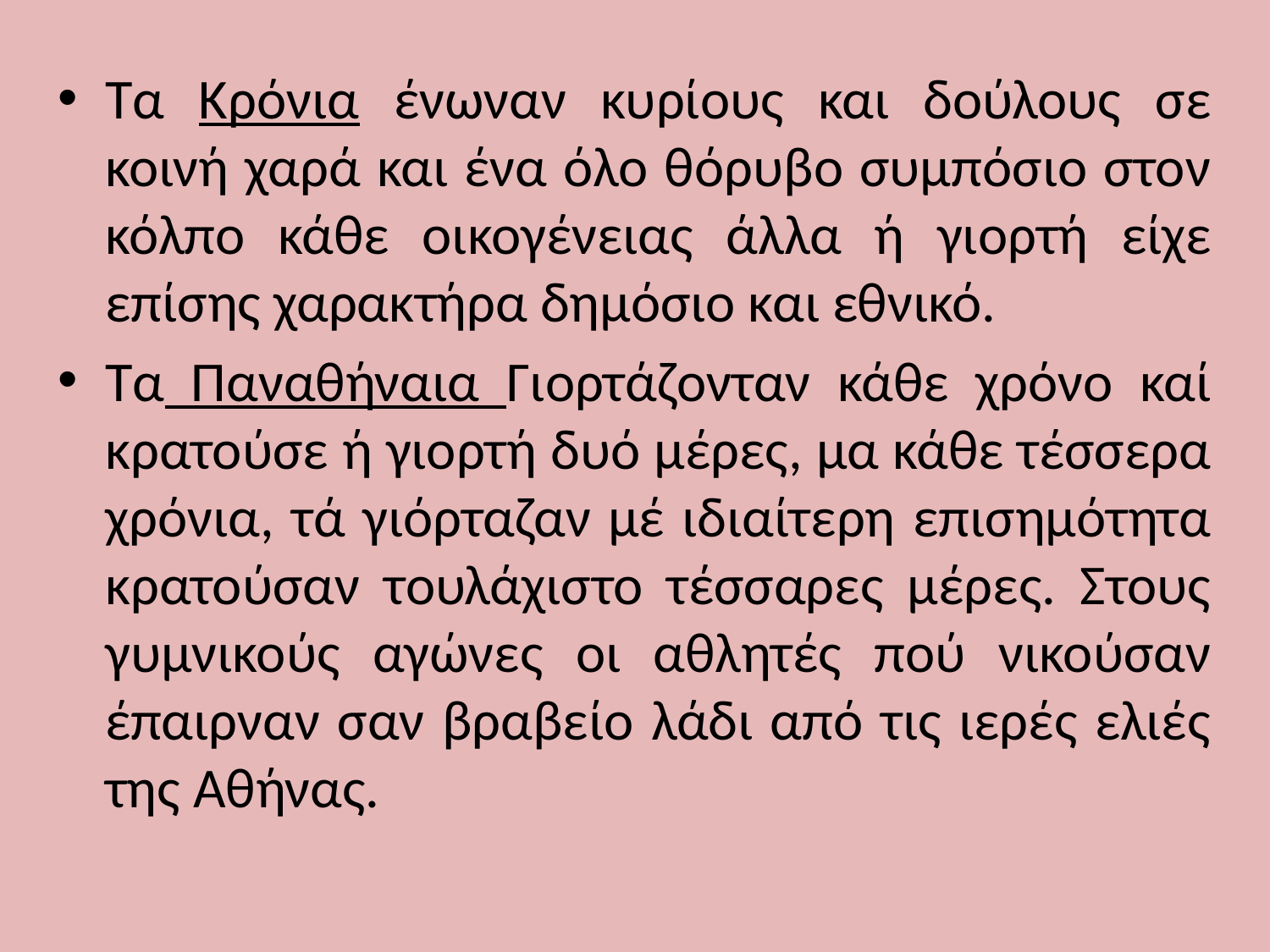

#
Τα Κρόνια ένωναν κυρίους και δούλους σε κοινή χαρά και ένα όλο θόρυβο συμπόσιο στον κόλπο κάθε οικογένειας άλλα ή γιορτή είχε επίσης χαρακτήρα δημόσιο και εθνικό.
Τα Παναθήναια Γιορτάζονταν κάθε χρόνο καί κρατούσε ή γιορτή δυό μέρες, μα κάθε τέσσερα χρόνια, τά γιόρταζαν μέ ιδιαίτερη επισημότητα κρατούσαν τουλάχιστο τέσσαρες μέρες. Στους γυμνικούς αγώνες οι αθλητές πού νικούσαν έπαιρναν σαν βραβείο λάδι από τις ιερές ελιές της Αθήνας.